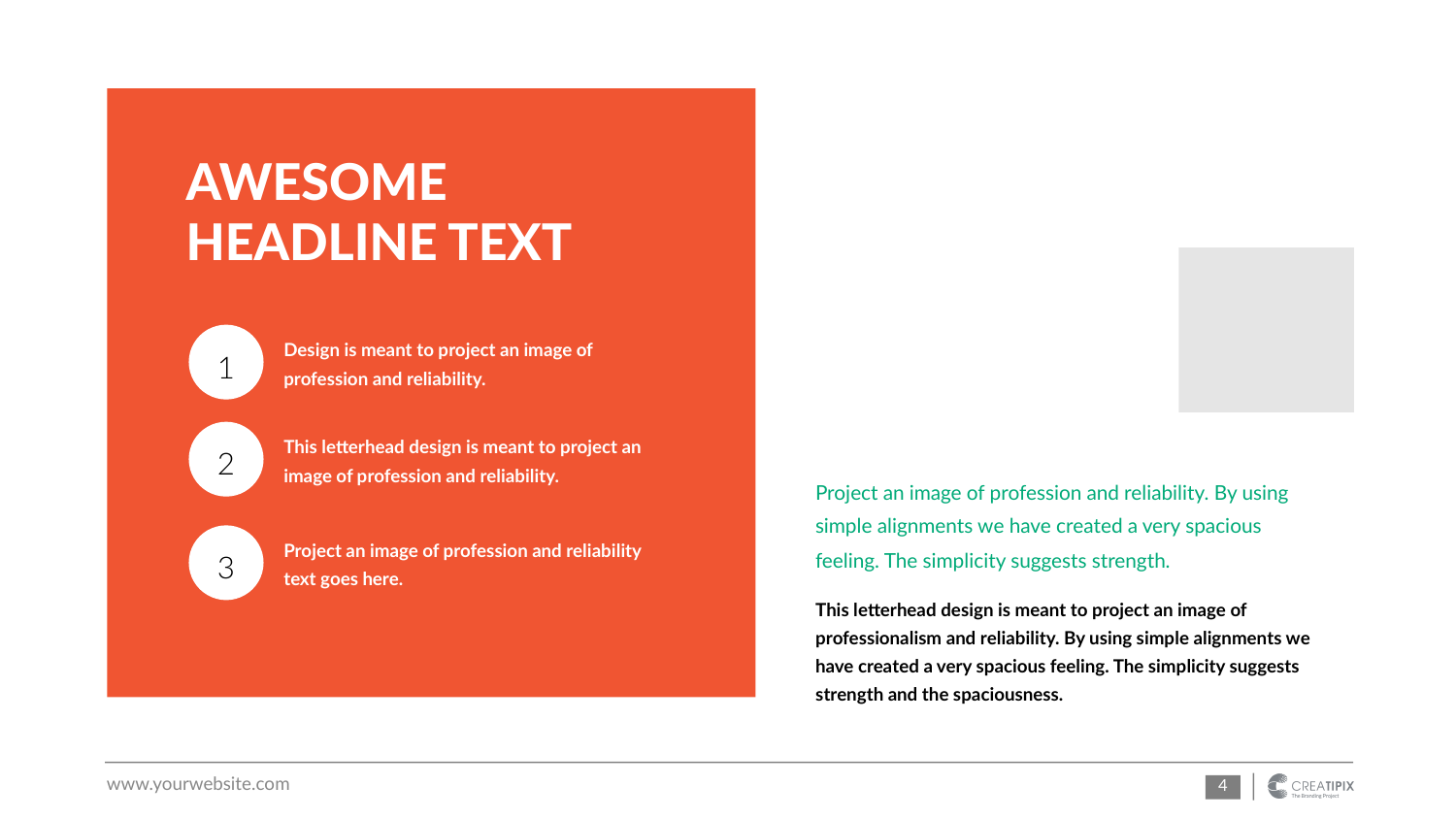

AWESOME HEADLINE TEXT

Design is meant to project an image of profession and reliability.
1

This letterhead design is meant to project an image of profession and reliability.
2
Project an image of profession and reliability. By using simple alignments we have created a very spacious feeling. The simplicity suggests strength.

Project an image of profession and reliability text goes here.
3
This letterhead design is meant to project an image of professionalism and reliability. By using simple alignments we have created a very spacious feeling. The simplicity suggests strength and the spaciousness.
4
www.yourwebsite.com